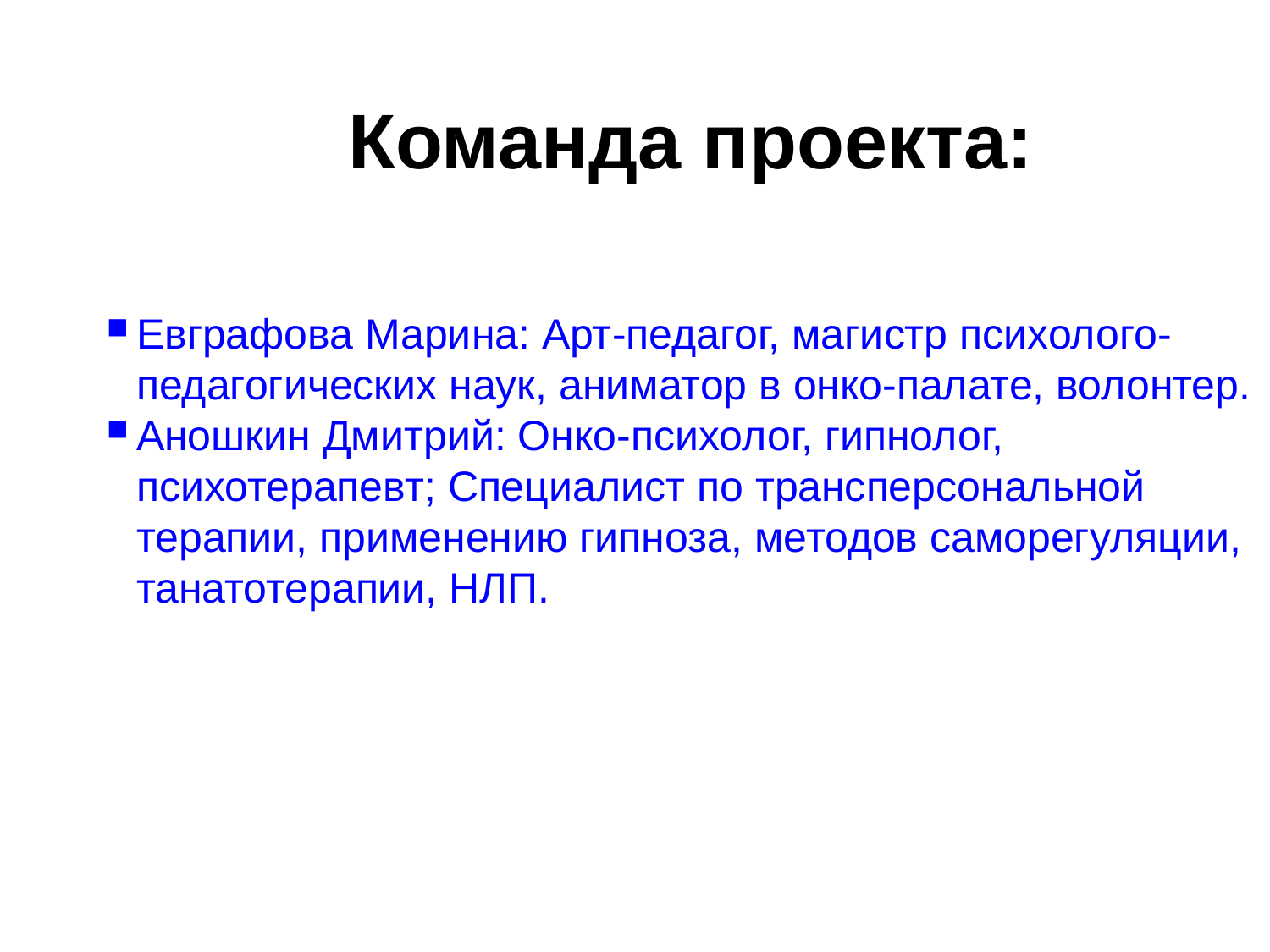

Команда проекта:
Евграфова Марина: Арт-педагог, магистр психолого-педагогических наук, аниматор в онко-палате, волонтер.
Аношкин Дмитрий: Онко-психолог, гипнолог, психотерапевт; Специалист по трансперсональной терапии, применению гипноза, методов саморегуляции, танатотерапии, НЛП.